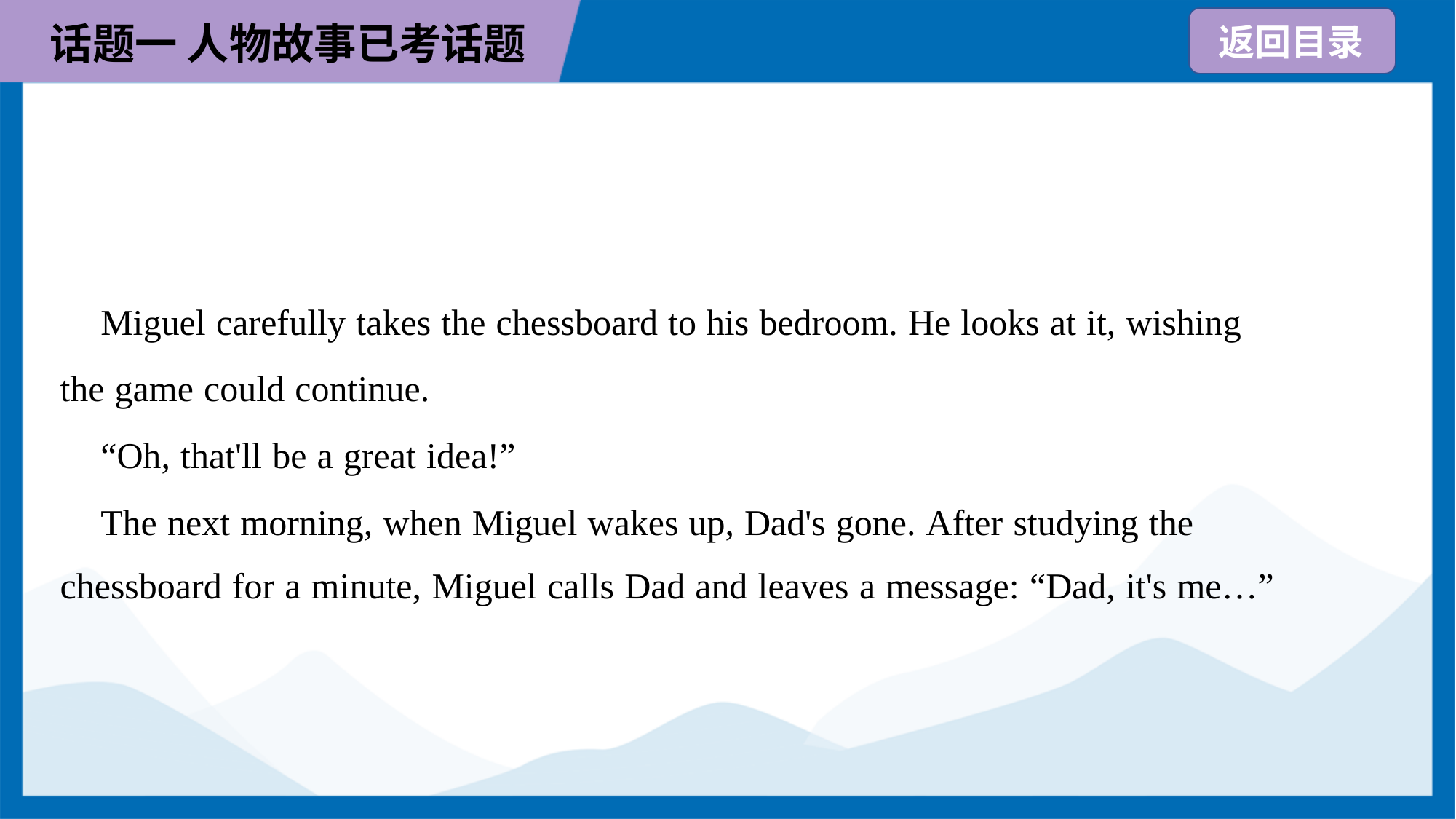

Miguel carefully takes the chessboard to his bedroom. He looks at it, wishing
the game could continue.
    “Oh, that'll be a great idea!”
    The next morning, when Miguel wakes up, Dad's gone. After studying the
chessboard for a minute, Miguel calls Dad and leaves a message: “Dad, it's me…”